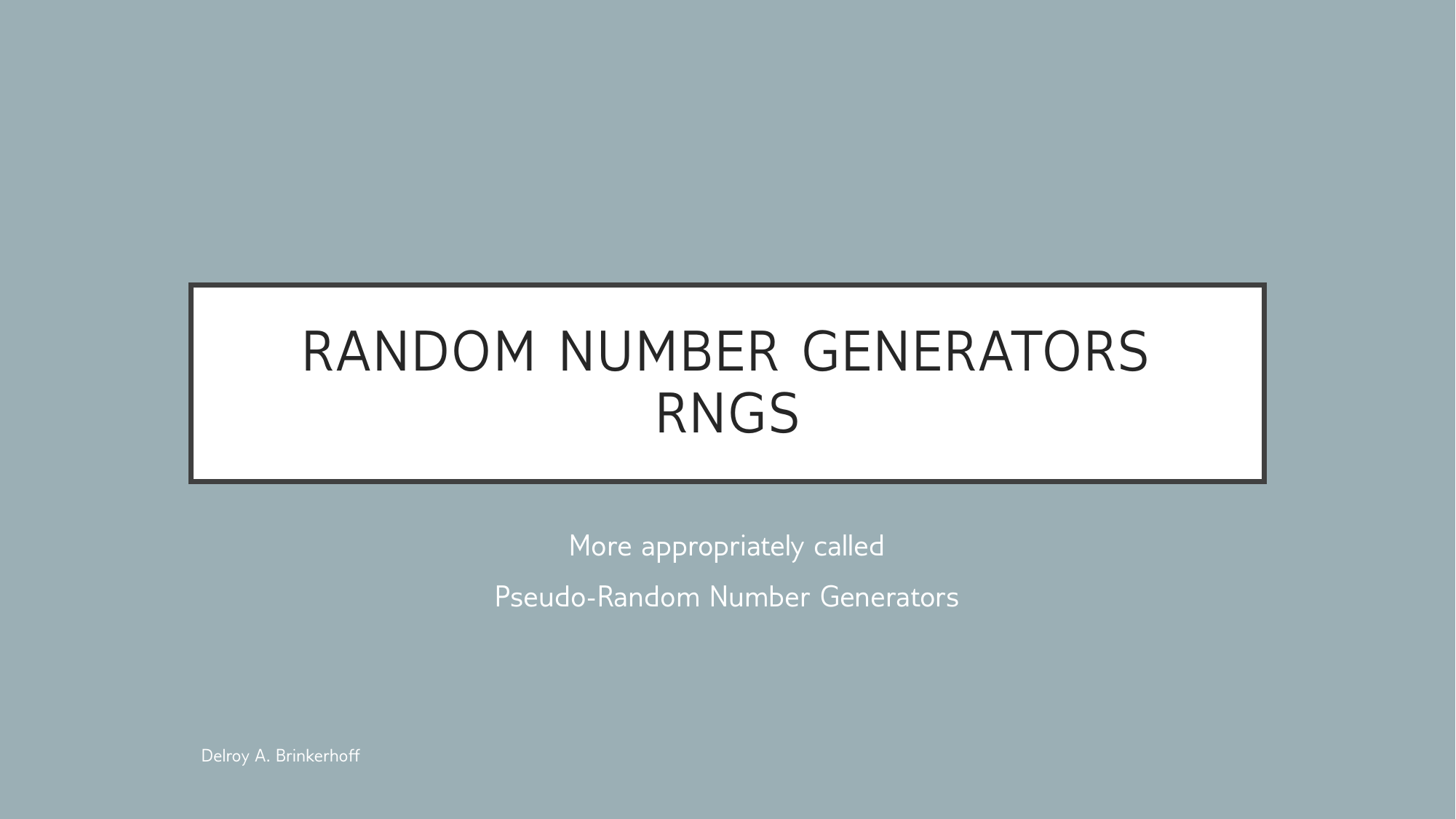

# Random Number Generators RNGS
More appropriately called
Pseudo-Random Number Generators
Delroy A. Brinkerhoff